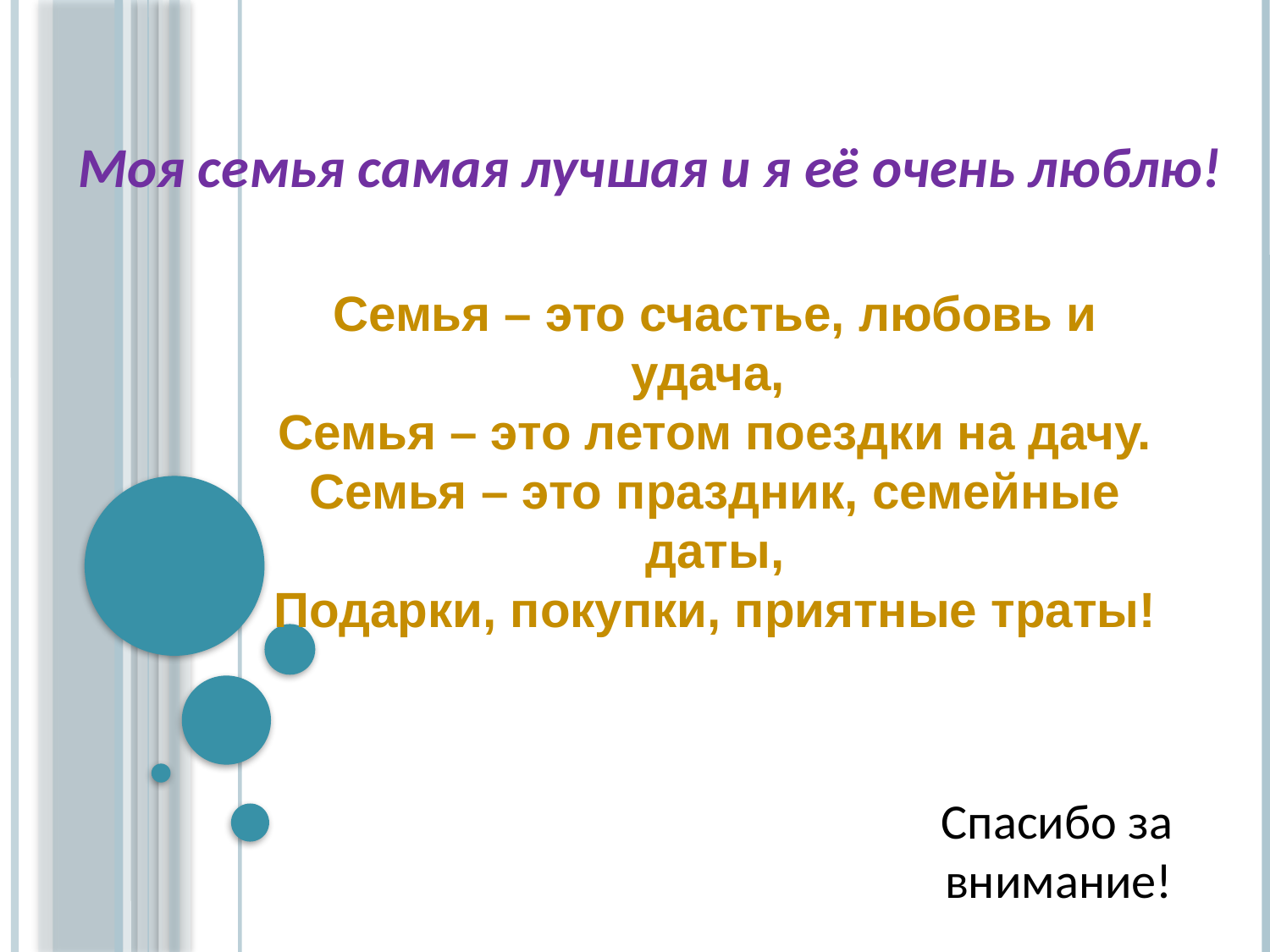

Моя семья самая лучшая и я её очень люблю!

Семья – это счастье, любовь и удача,
Семья – это летом поездки на дачу.
Семья – это праздник, семейные даты,
Подарки, покупки, приятные траты!
Спасибо за внимание!